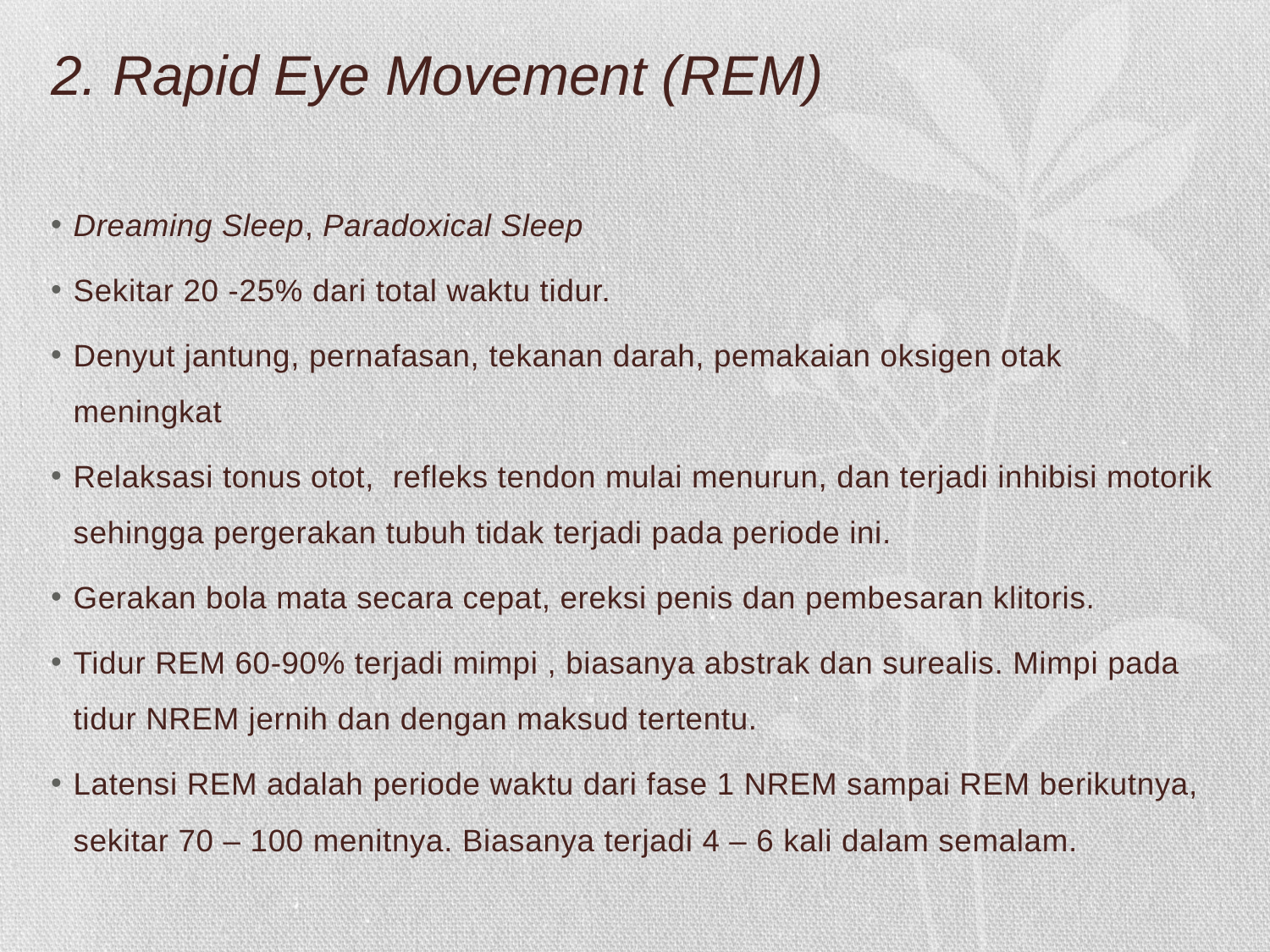

# 2. Rapid Eye Movement (REM)
Dreaming Sleep, Paradoxical Sleep
Sekitar 20 -25% dari total waktu tidur.
Denyut jantung, pernafasan, tekanan darah, pemakaian oksigen otak meningkat
Relaksasi tonus otot,  refleks tendon mulai menurun, dan terjadi inhibisi motorik sehingga pergerakan tubuh tidak terjadi pada periode ini.
Gerakan bola mata secara cepat, ereksi penis dan pembesaran klitoris.
Tidur REM 60-90% terjadi mimpi , biasanya abstrak dan surealis. Mimpi pada tidur NREM jernih dan dengan maksud tertentu.
Latensi REM adalah periode waktu dari fase 1 NREM sampai REM berikutnya, sekitar 70 – 100 menitnya. Biasanya terjadi 4 – 6 kali dalam semalam.